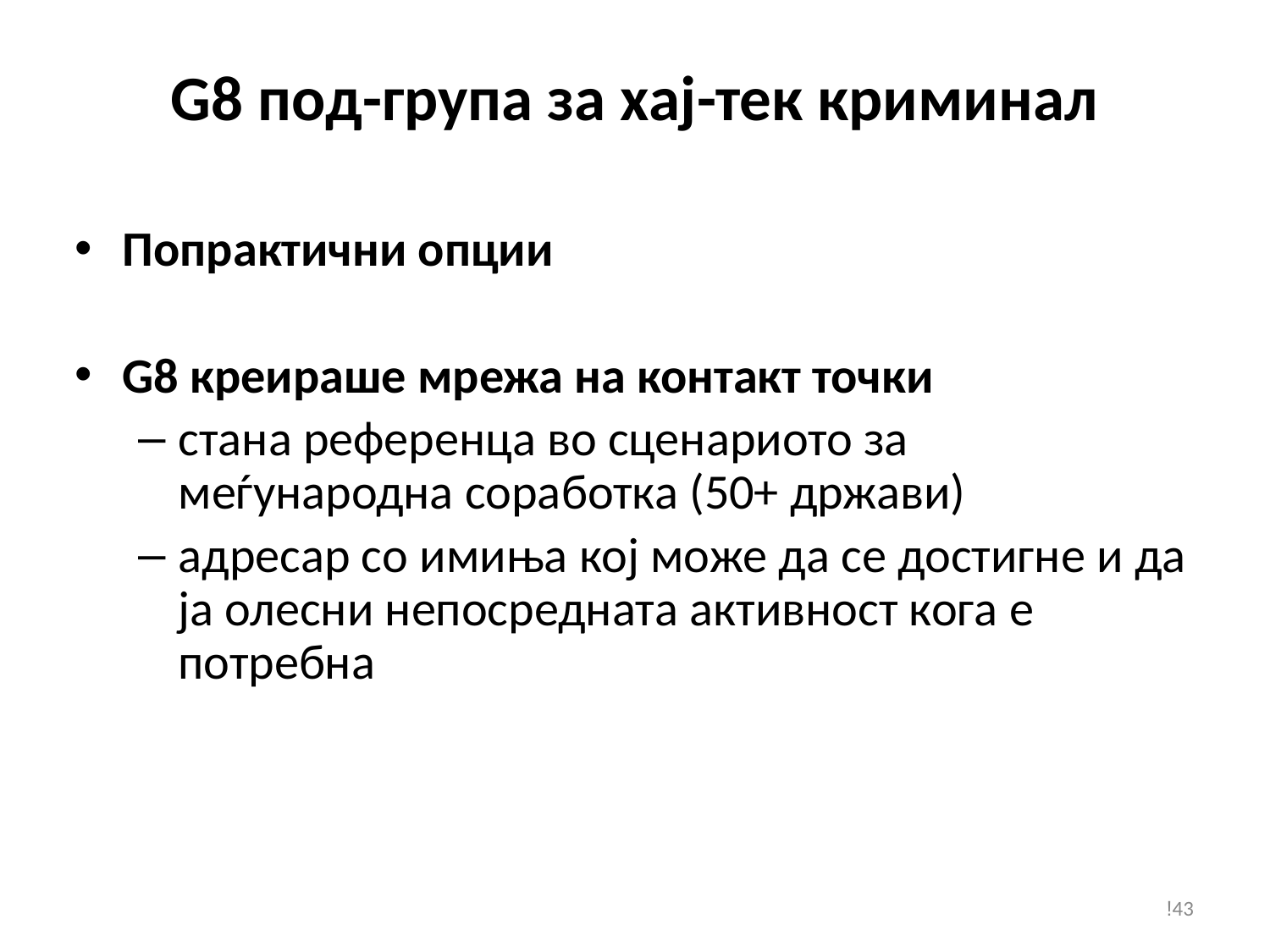

# G8 под-група за хај-тек криминал
Попрактични опции

G8 креираше мрежа на контакт точки
стана референца во сценариото за меѓународна соработка (50+ држави)
адресар со имиња кој може да се достигне и да ја олесни непосредната активност кога е потребна

!43